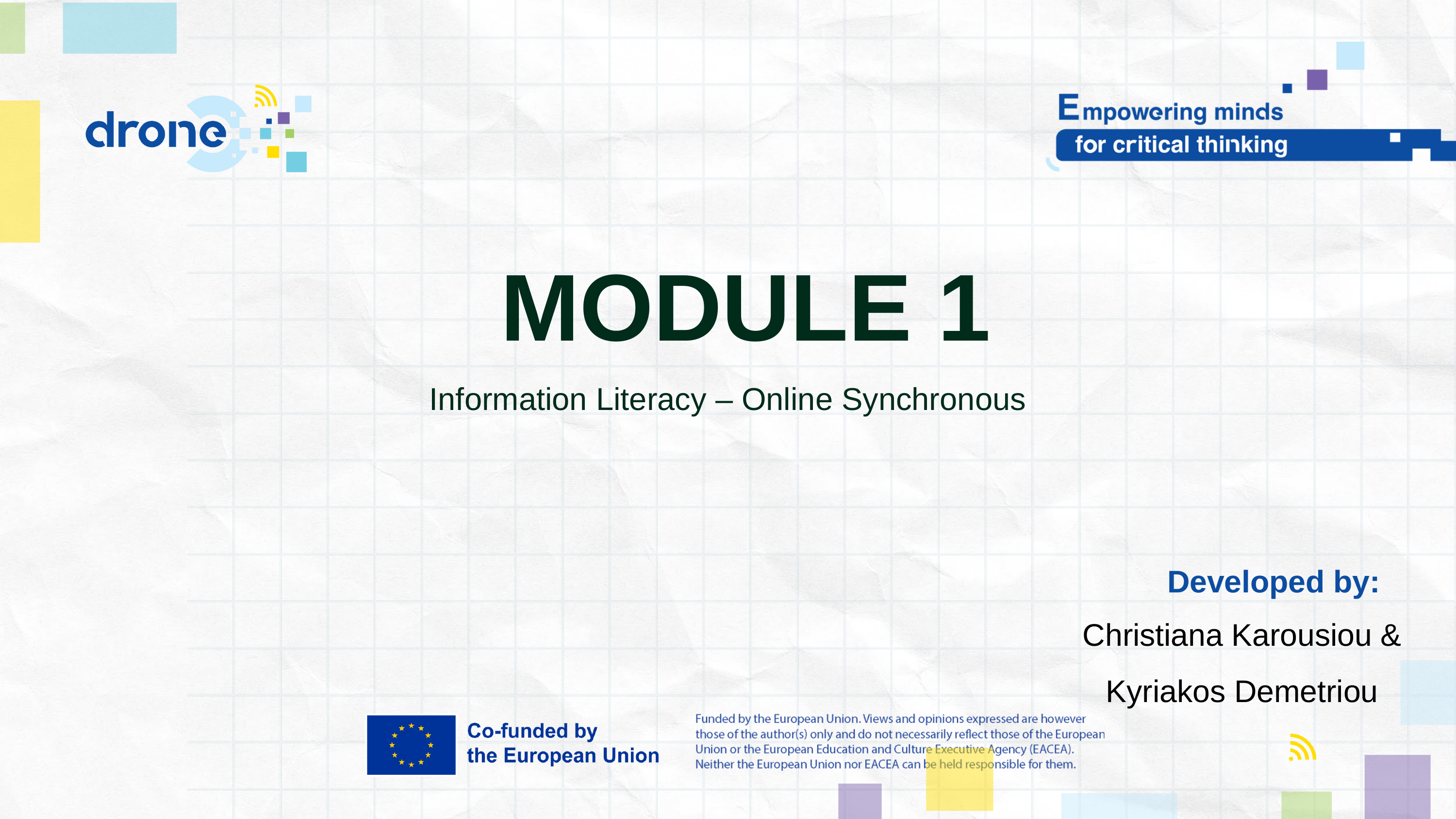

MODULE 1
Information Literacy – Online Synchronous
Developed by:
Christiana Karousiou & Kyriakos Demetriou